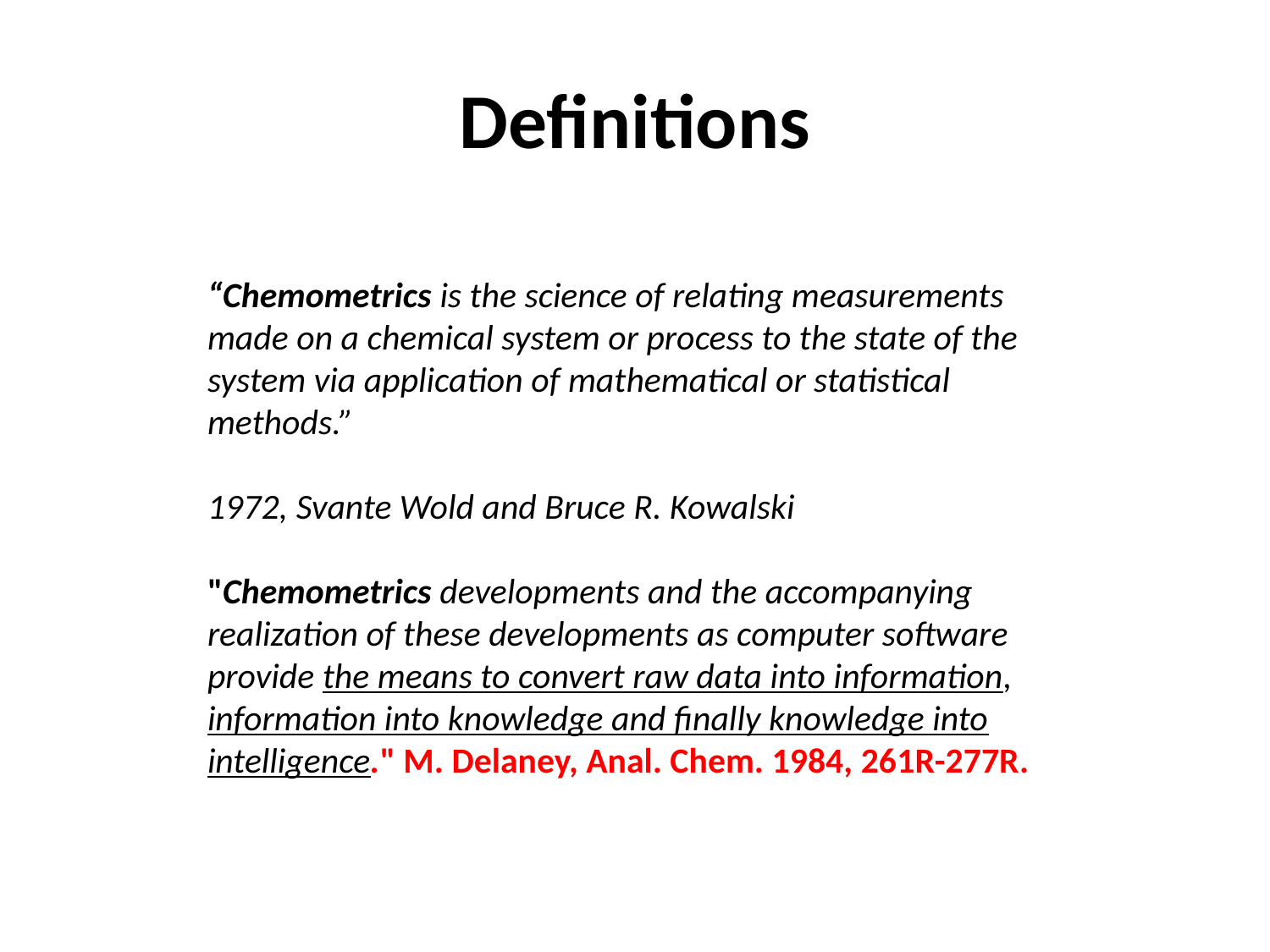

# Definitions
“Chemometrics is the science of relating measurements made on a chemical system or process to the state of the system via application of mathematical or statistical methods.”

1972, Svante Wold and Bruce R. Kowalski

"Chemometrics developments and the accompanying realization of these developments as computer software provide the means to convert raw data into information, information into knowledge and finally knowledge into intelligence." M. Delaney, Anal. Chem. 1984, 261R-277R.